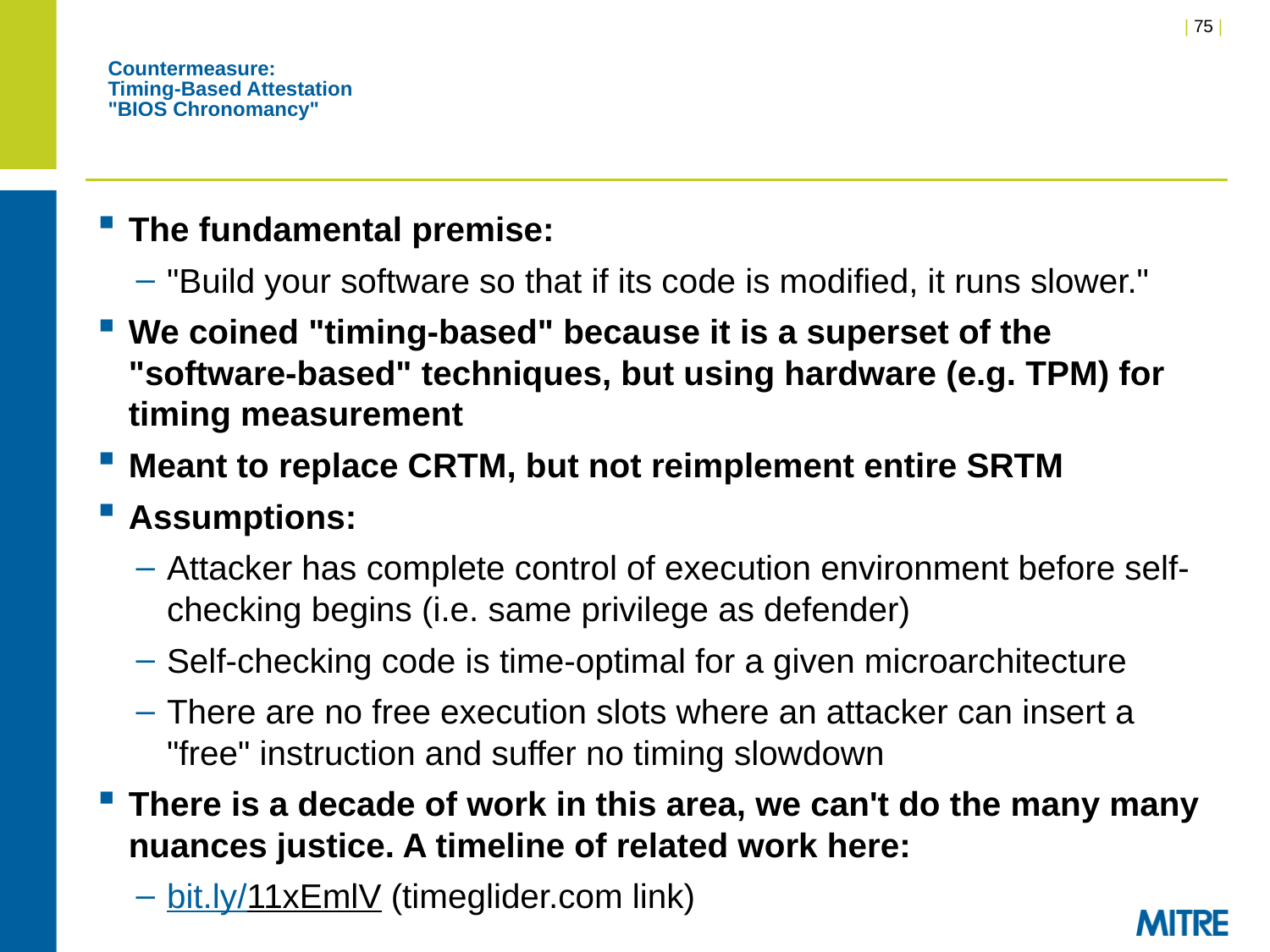

# Countermeasure: Timing-Based Attestation "BIOS Chronomancy"
The fundamental premise:
"Build your software so that if its code is modified, it runs slower."
We coined "timing-based" because it is a superset of the "software-based" techniques, but using hardware (e.g. TPM) for timing measurement
Meant to replace CRTM, but not reimplement entire SRTM
Assumptions:
Attacker has complete control of execution environment before self-checking begins (i.e. same privilege as defender)
Self-checking code is time-optimal for a given microarchitecture
There are no free execution slots where an attacker can insert a "free" instruction and suffer no timing slowdown
There is a decade of work in this area, we can't do the many many nuances justice. A timeline of related work here:
bit.ly/11xEmlV (timeglider.com link)